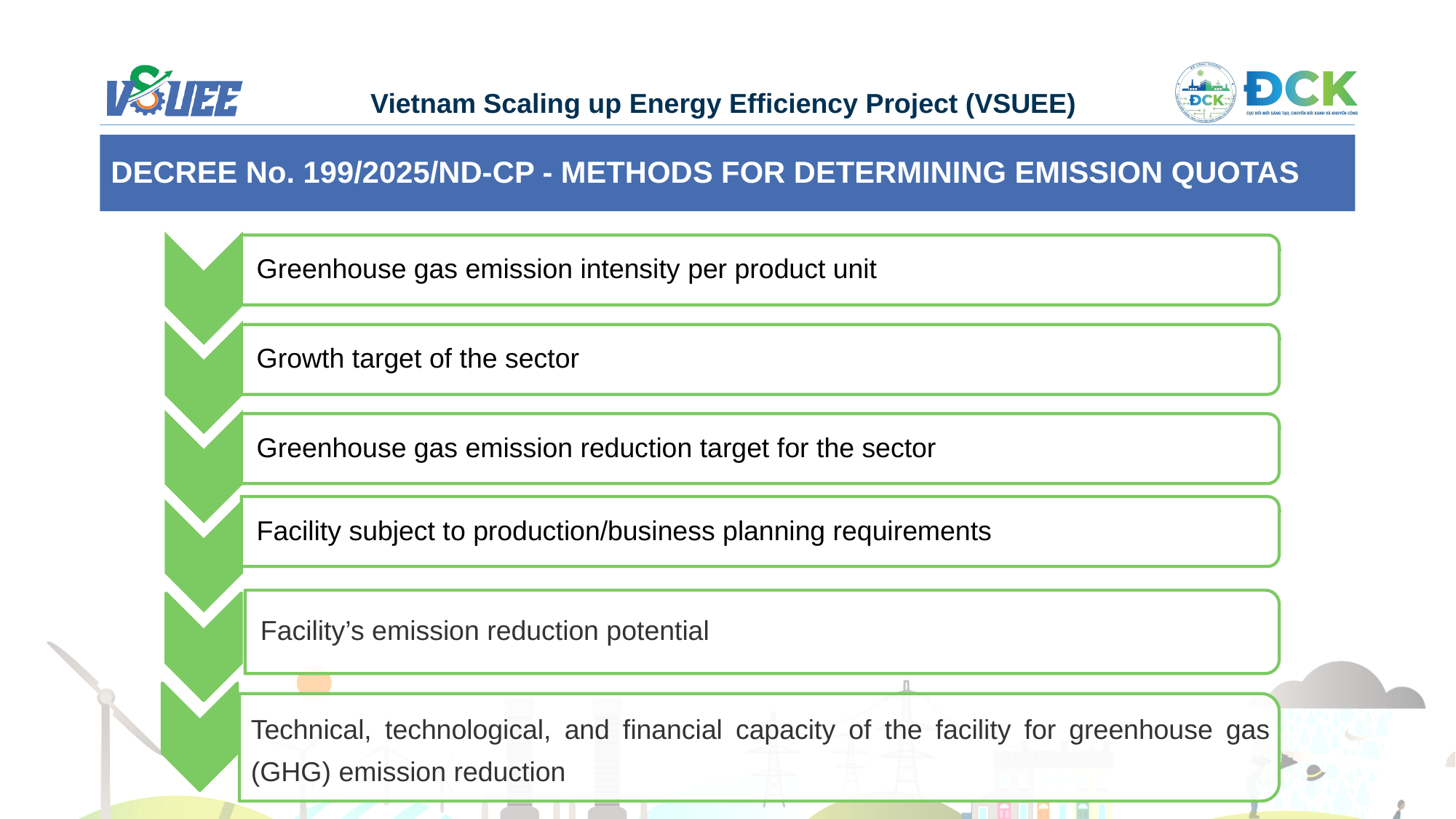

DECREE No. 199/2025/ND-CP - METHODS FOR DETERMINING EMISSION QUOTAS

Greenhouse gas emission intensity per product unit

Growth target of the sector

Greenhouse gas emission reduction target for the sector

Facility subject to production/business planning requirements

Facility’s emission reduction potential

Technical, technological, and financial capacity of the facility for greenhouse gas (GHG) emission reduction